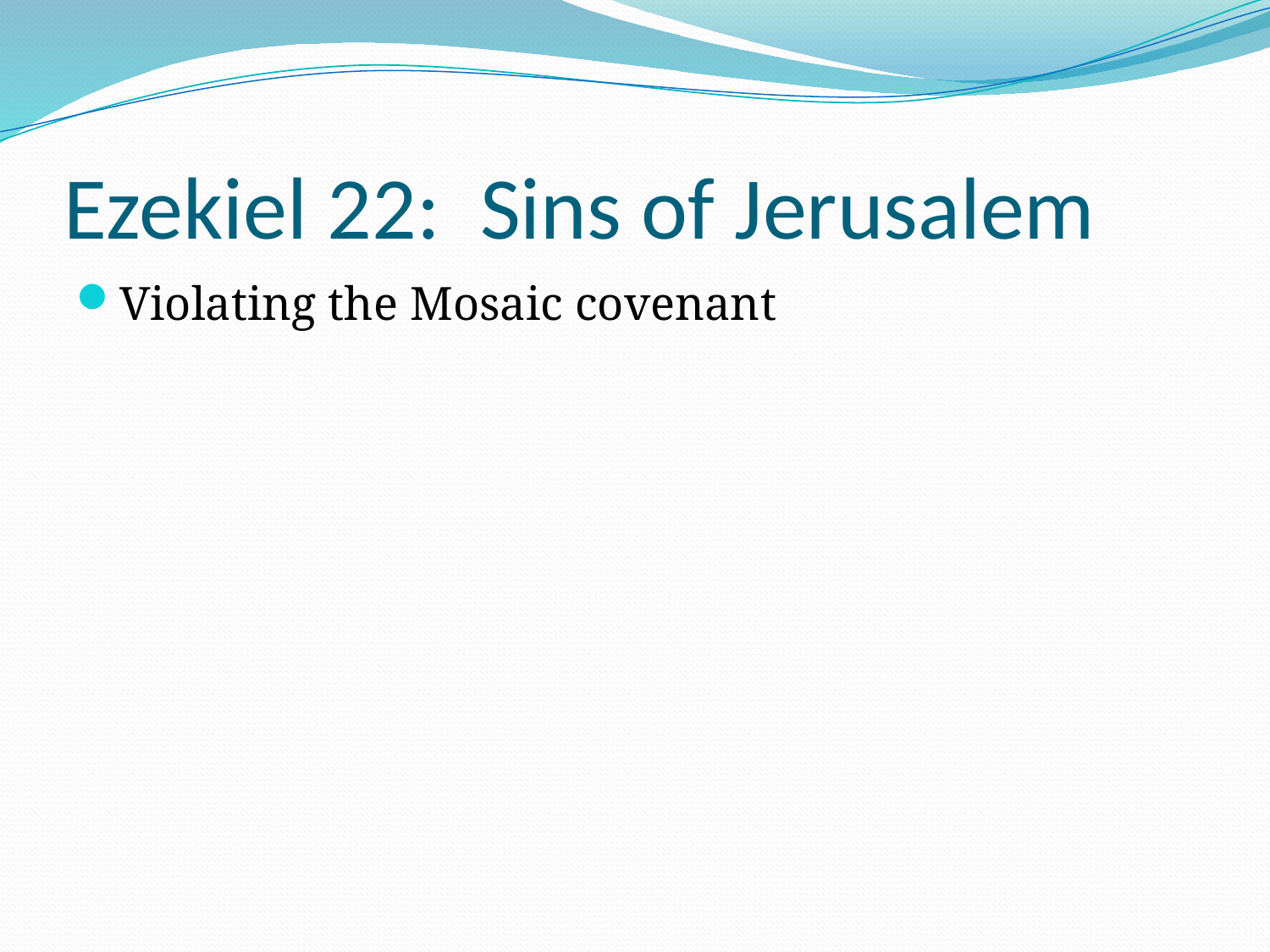

# Ezekiel 22:  Sins of Jerusalem
Violating the Mosaic covenant